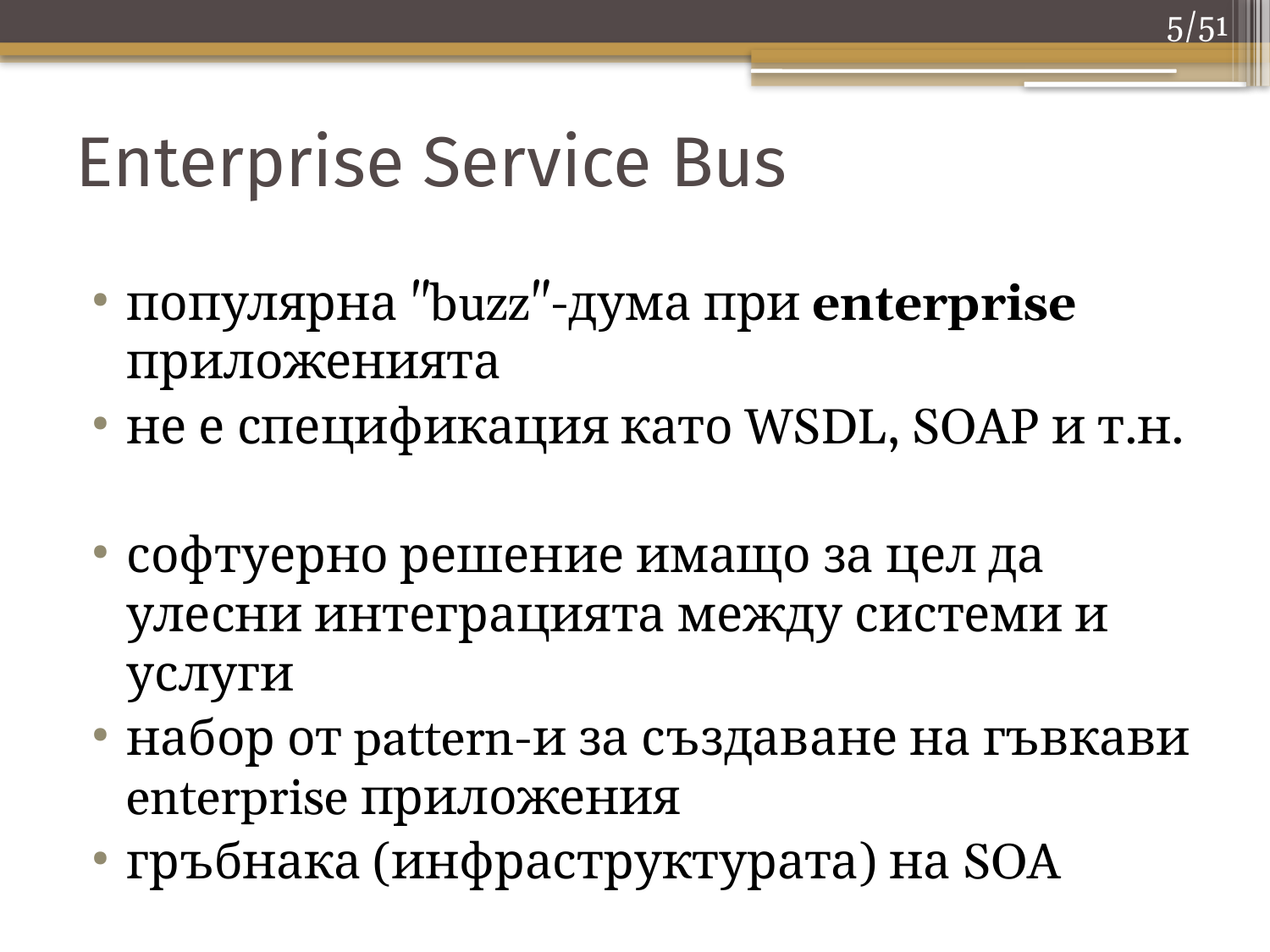

5/51
# Enterprise Service Bus
популярна "buzz"-дума при enterprise приложенията
не е спецификация като WSDL, SOAP и т.н.

софтуерно решение имащо за цел да улесни интеграцията между системи и услуги
набор от pattern-и за създаване на гъвкави enterprise приложения
гръбнака (инфраструктурата) на SOA